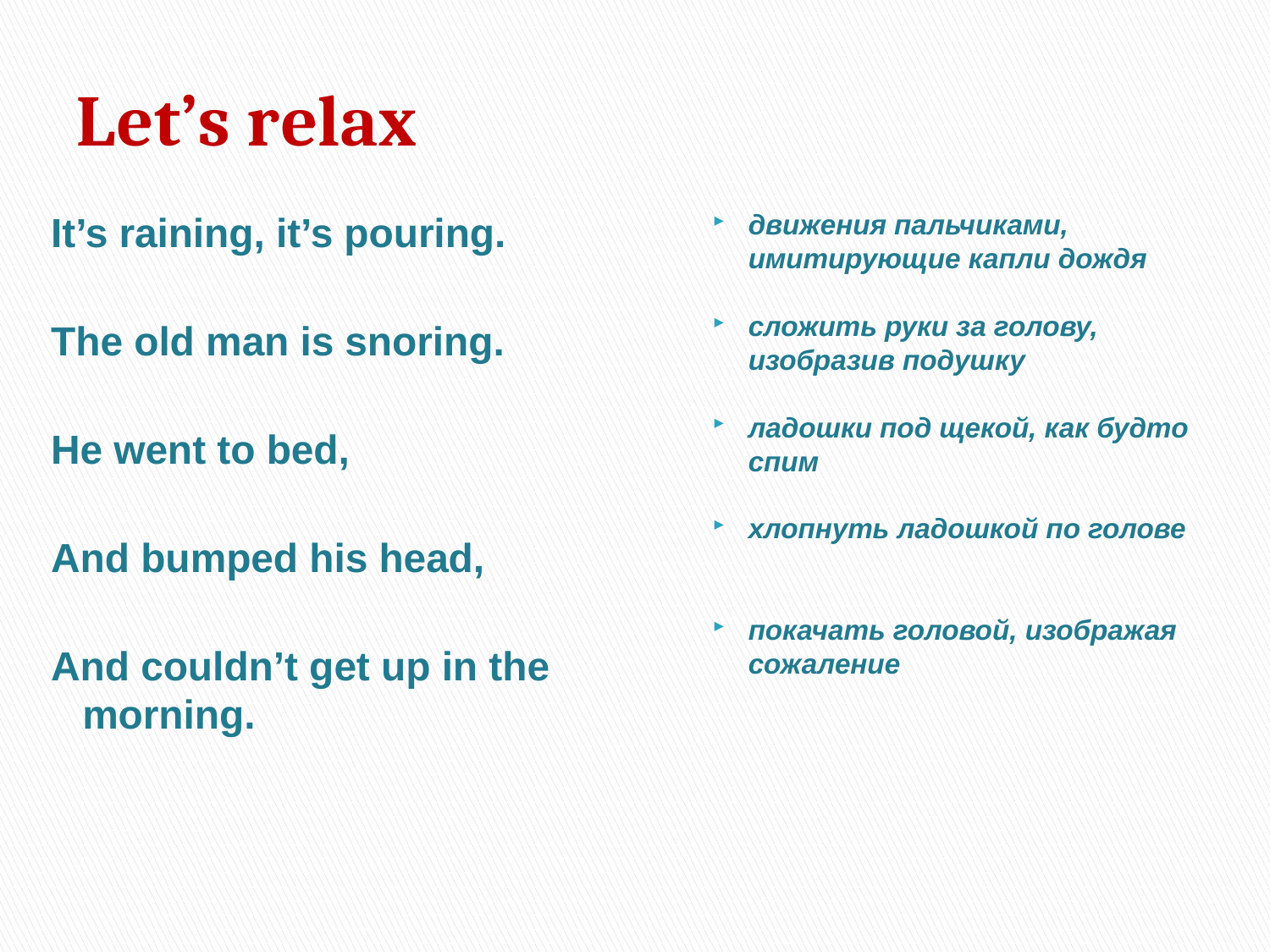

# Let’s relax
It’s raining, it’s pouring.

The old man is snoring.

He went to bed,

And bumped his head,

And couldn’t get up in the morning.

движения пальчиками, имитирующие капли дождя

сложить руки за голову, изобразив подушку

ладошки под щекой, как будто спим

хлопнуть ладошкой по голове

покачать головой, изображая сожаление